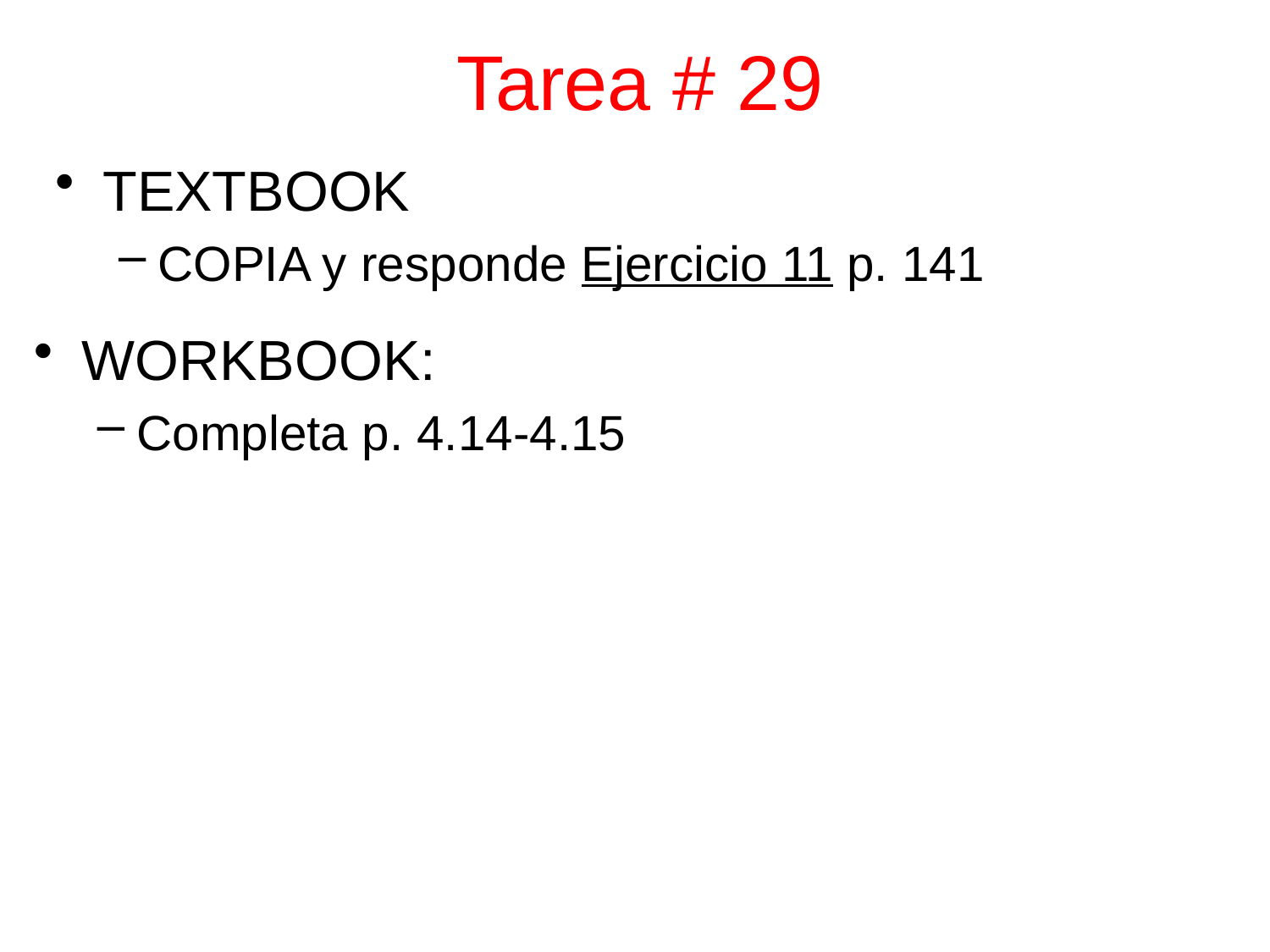

Tarea # 29
TEXTBOOK
COPIA y responde Ejercicio 11 p. 141
WORKBOOK:
Completa p. 4.14-4.15